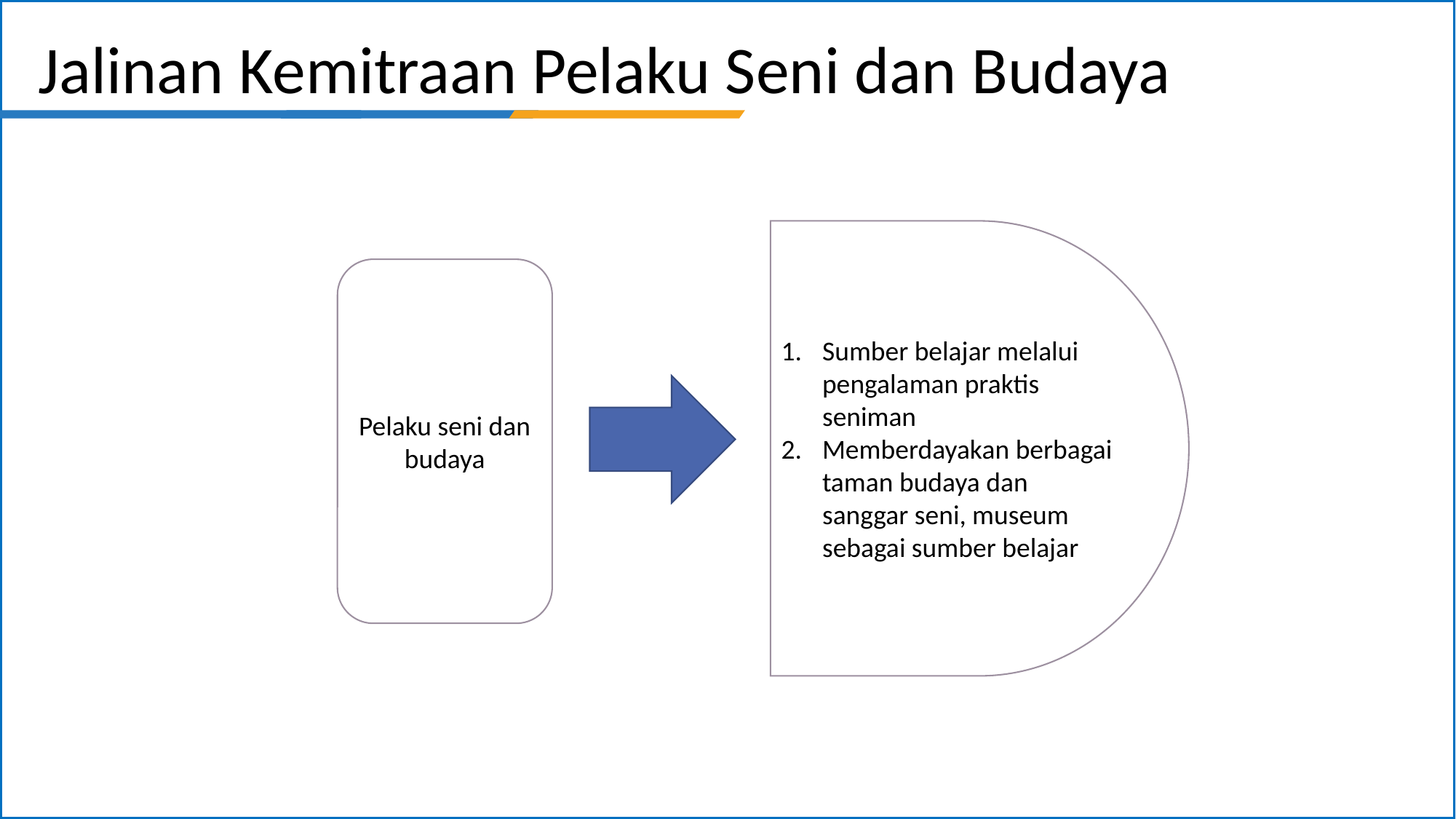

# Jalinan Kemitraan Pelaku Seni dan Budaya

Sumber belajar melalui pengalaman praktis seniman
Memberdayakan berbagai taman budaya dan sanggar seni, museum sebagai sumber belajar
Pelaku seni dan budaya